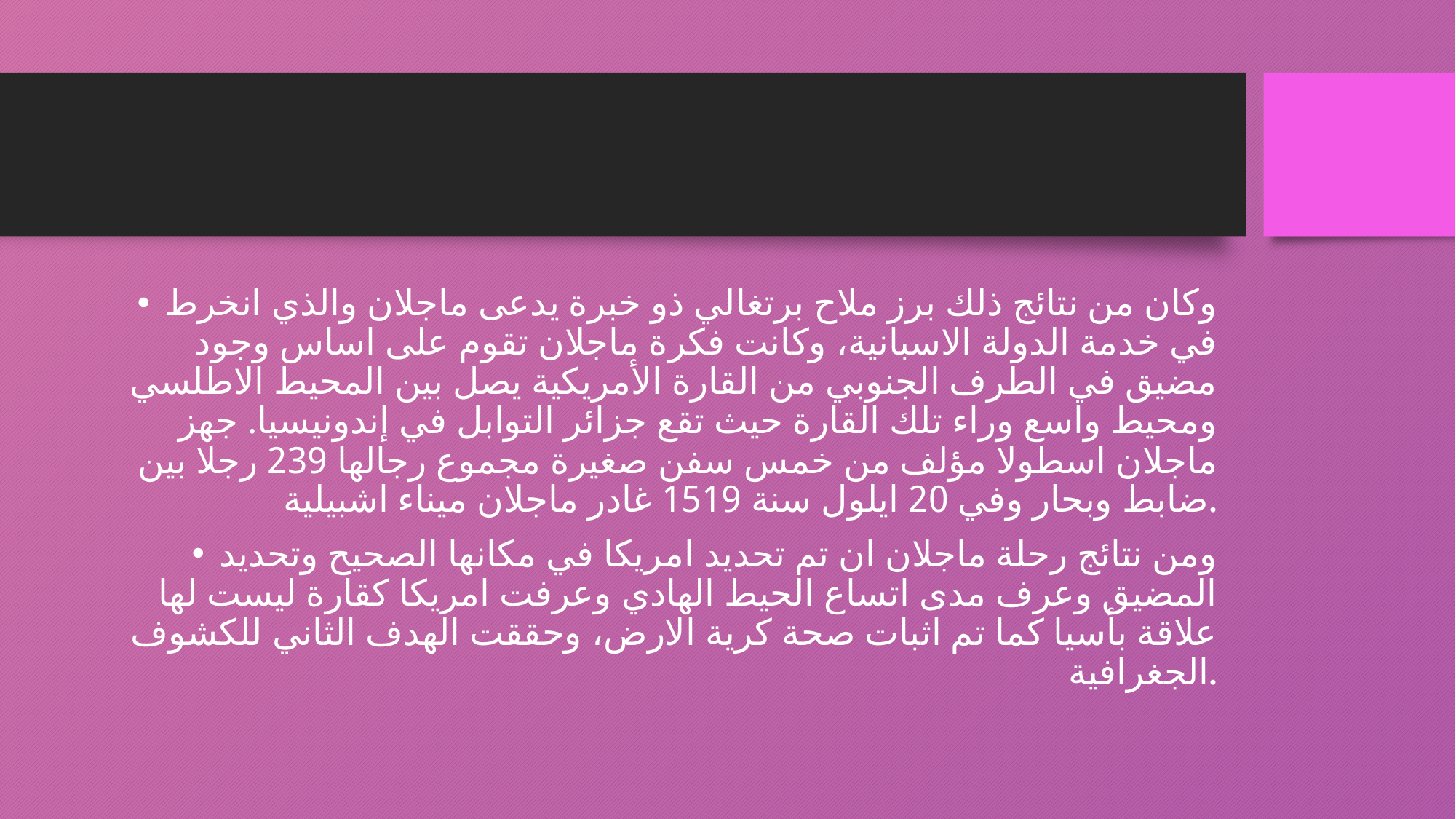

وكان من نتائج ذلك برز ملاح برتغالي ذو خبرة يدعى ماجلان والذي انخرط في خدمة الدولة الاسبانية، وكانت فكرة ماجلان تقوم على اساس وجود مضيق في الطرف الجنوبي من القارة الأمريكية يصل بين المحيط الاطلسي ومحيط واسع وراء تلك القارة حيث تقع جزائر التوابل في إندونيسيا. جهز ماجلان اسطولا مؤلف من خمس سفن صغيرة مجموع رجالها 239 رجلا بين ضابط وبحار وفي 20 ايلول سنة 1519 غادر ماجلان ميناء اشبيلية.
ومن نتائج رحلة ماجلان ان تم تحديد امريكا في مكانها الصحيح وتحديد المضيق وعرف مدى اتساع الحيط الهادي وعرفت امريكا كقارة ليست لها علاقة بأسيا كما تم اثبات صحة كرية الارض، وحققت الهدف الثاني للكشوف الجغرافية.